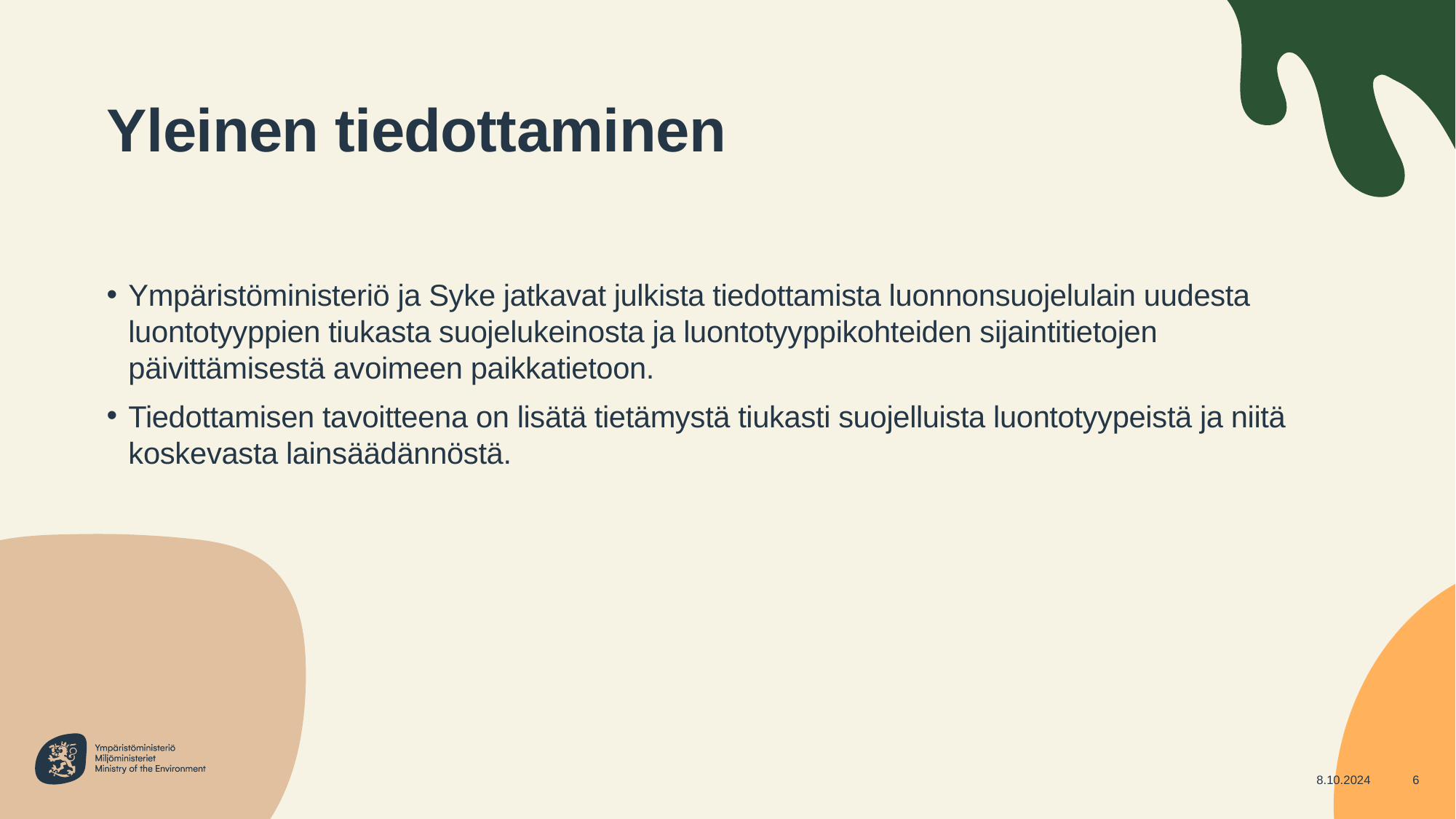

# Yleinen tiedottaminen
Ympäristöministeriö ja Syke jatkavat julkista tiedottamista luonnonsuojelulain uudesta luontotyyppien tiukasta suojelukeinosta ja luontotyyppikohteiden sijaintitietojen päivittämisestä avoimeen paikkatietoon.
Tiedottamisen tavoitteena on lisätä tietämystä tiukasti suojelluista luontotyypeistä ja niitä koskevasta lainsäädännöstä.
8.10.2024
6